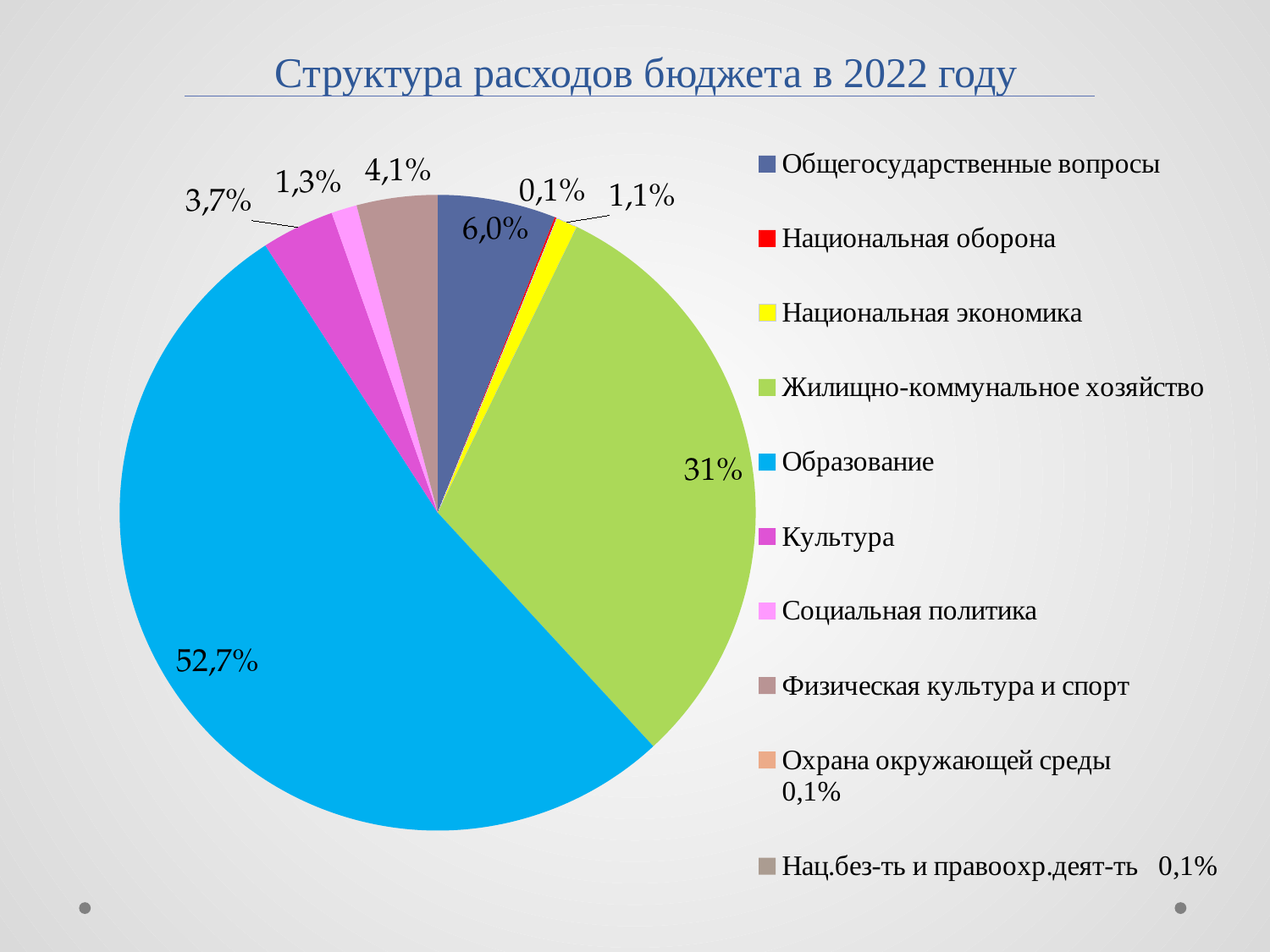

# Структура расходов бюджета в 2022 году

### Chart

| Category | Столбец1 |
|---|---|
| Общегосударственные вопросы | 0.06 |
| Национальная оборона | 0.001 |
| Национальная экономика | 0.011 |
| Жилищно-коммунальное хозяйство | 0.309 |
| Образование | 0.527 |
| Культура | 0.037 |
| Социальная политика | 0.013 |
| Физическая культура и спорт | 0.041 |
| Охрана окружающей среды         0,1% | None |
| Нац.без-ть и правоохр.деят-ть   0,1% | None |